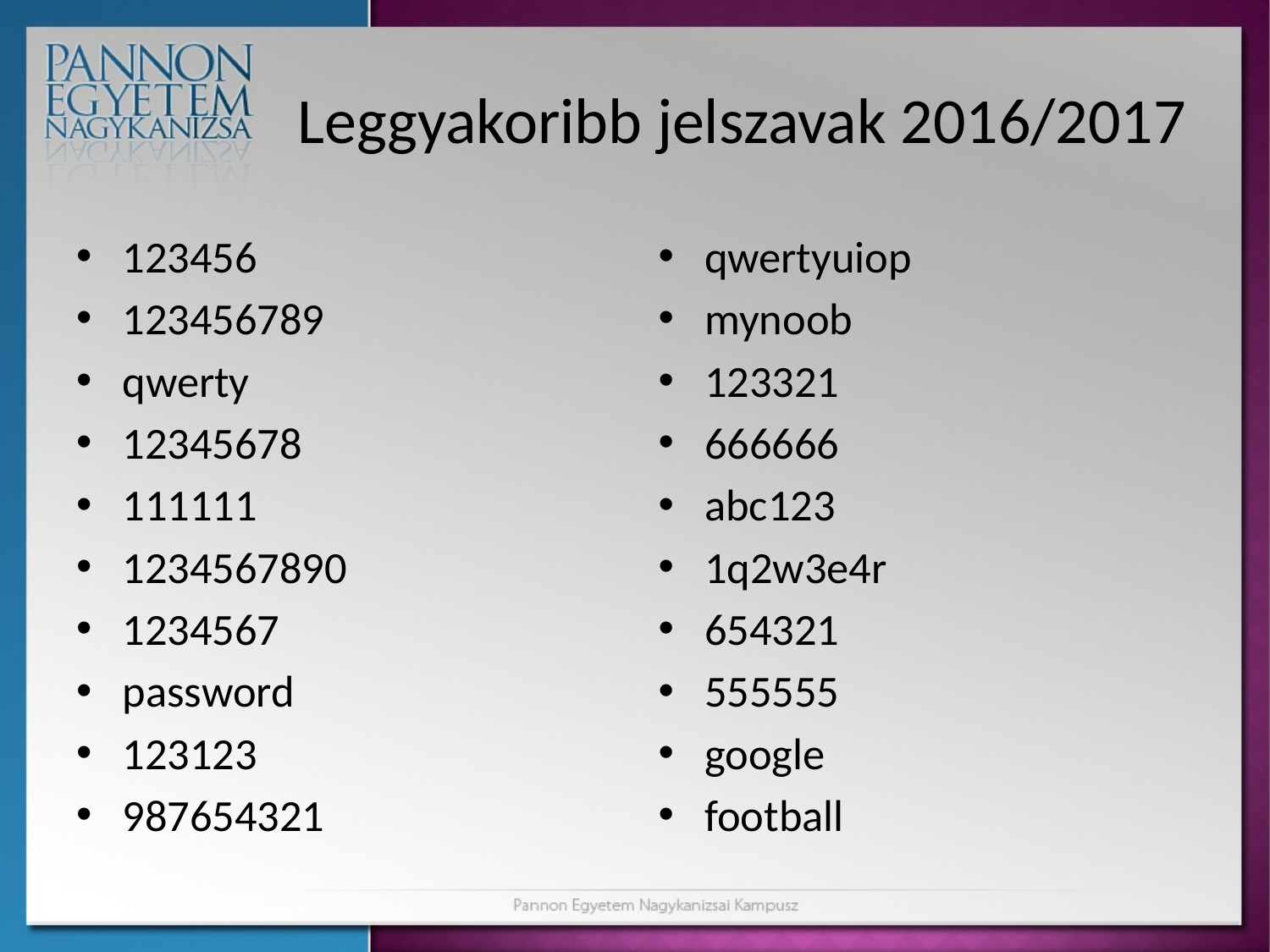

# Leggyakoribb jelszavak 2016/2017
123456
123456789
qwerty
12345678
111111
1234567890
1234567
password
123123
987654321
qwertyuiop
mynoob
123321
666666
abc123
1q2w3e4r
654321
555555
google
football